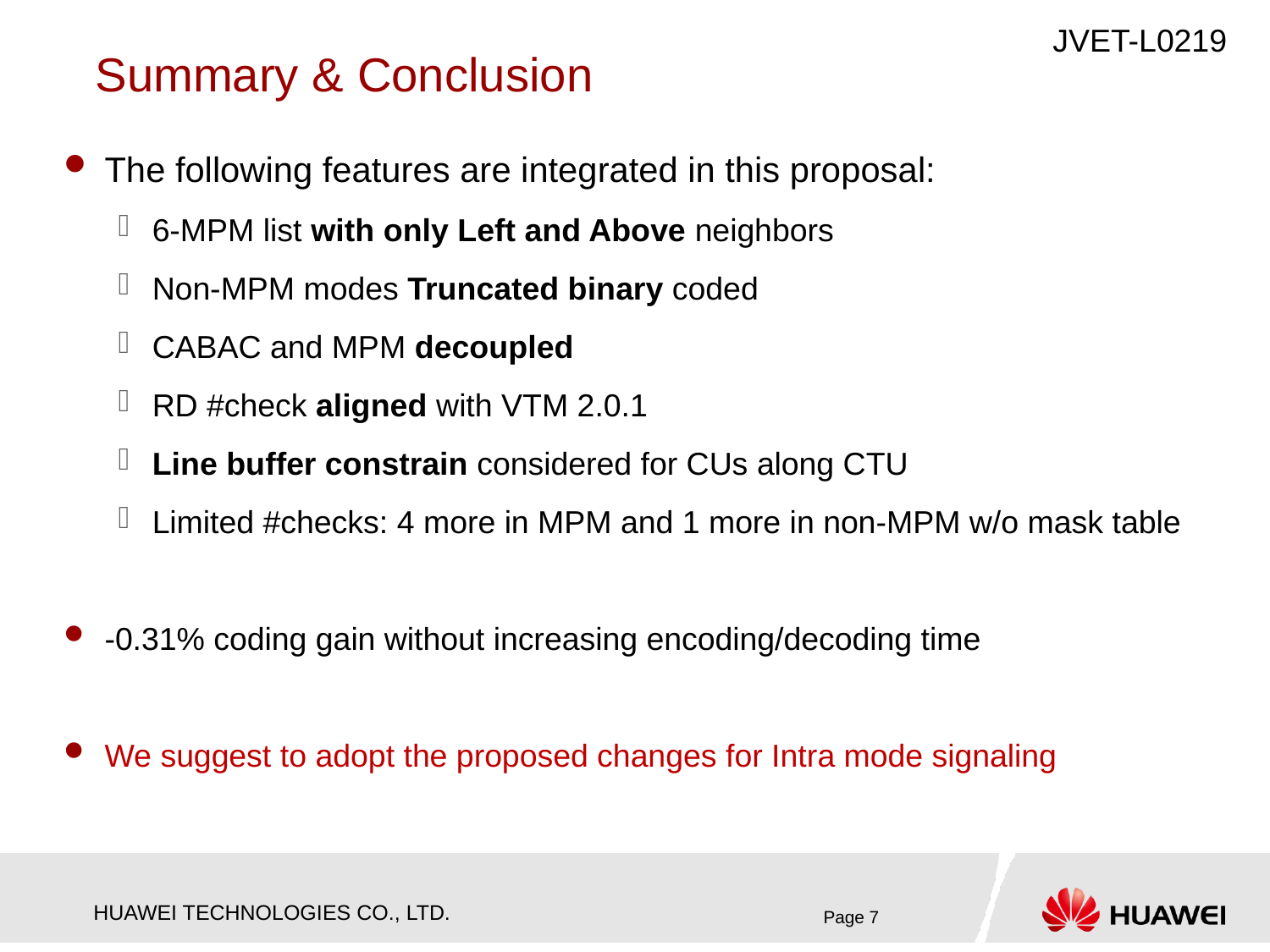

# Summary & Conclusion
The following features are integrated in this proposal:
6-MPM list with only Left and Above neighbors
Non-MPM modes Truncated binary coded
CABAC and MPM decoupled
RD #check aligned with VTM 2.0.1
Line buffer constrain considered for CUs along CTU
Limited #checks: 4 more in MPM and 1 more in non-MPM w/o mask table

-0.31% coding gain without increasing encoding/decoding time

We suggest to adopt the proposed changes for Intra mode signaling

Page 7